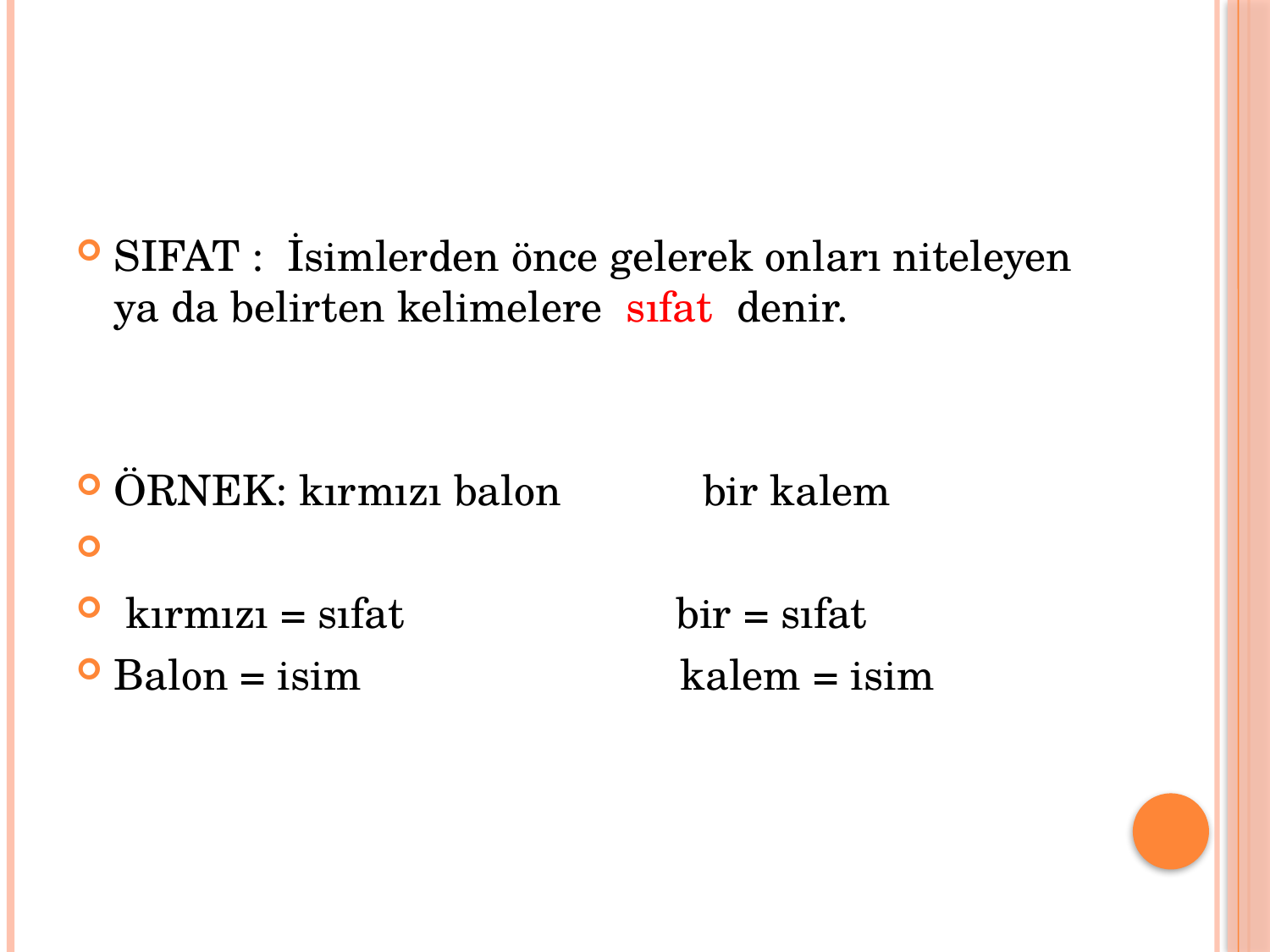

#
SIFAT :  İsimlerden önce gelerek onları niteleyen ya da belirten kelimelere  sıfat  denir.

ÖRNEK: kırmızı balon            bir kalem

 kırmızı = sıfat                       bir = sıfat
Balon = isim                           kalem = isim